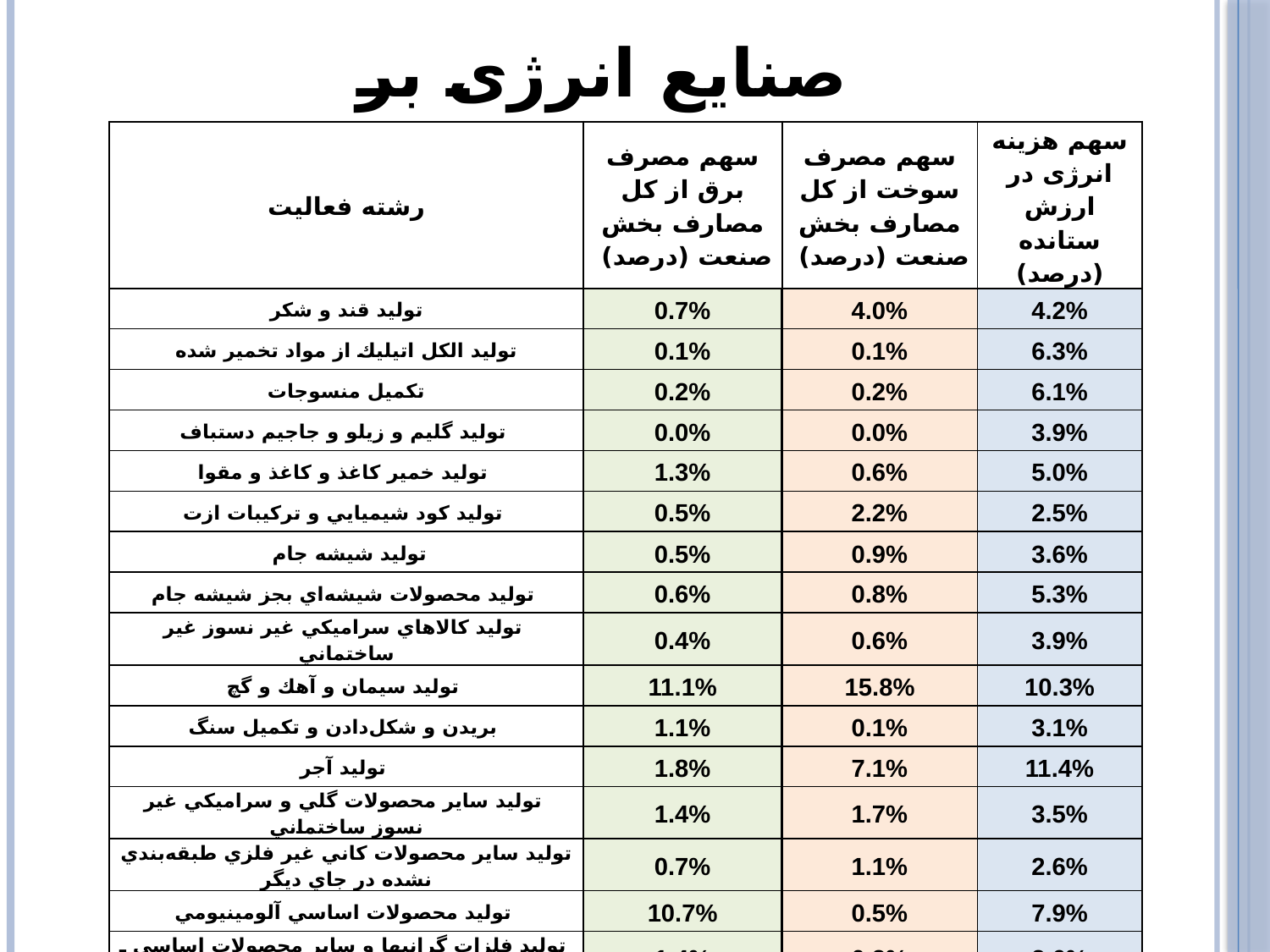

# صنایع انرژی بر
| رشته فعالیت | سهم مصرف برق از کل مصارف بخش صنعت (درصد) | سهم مصرف سوخت از کل مصارف بخش صنعت (درصد) | سهم هزینه انرژی در ارزش ستانده (درصد) |
| --- | --- | --- | --- |
| توليد قند و شكر | 0.7% | 4.0% | 4.2% |
| توليد الكل اتيليك از مواد تخمير شده | 0.1% | 0.1% | 6.3% |
| تكميل منسوجات | 0.2% | 0.2% | 6.1% |
| توليد گليم و زيلو و جاجيم دستباف | 0.0% | 0.0% | 3.9% |
| توليد خمير كاغذ و كاغذ و مقوا | 1.3% | 0.6% | 5.0% |
| توليد كود شيميايي و تركيبات ازت | 0.5% | 2.2% | 2.5% |
| توليد شيشه جام | 0.5% | 0.9% | 3.6% |
| توليد محصولات شيشه‌اي بجز شيشه جام | 0.6% | 0.8% | 5.3% |
| توليد كالاهاي سراميكي غير نسوز غير ساختماني | 0.4% | 0.6% | 3.9% |
| توليد سيمان و آهك و گچ | 11.1% | 15.8% | 10.3% |
| بريدن و شكل‌دادن و تكميل سنگ | 1.1% | 0.1% | 3.1% |
| توليد آجر | 1.8% | 7.1% | 11.4% |
| توليد ساير محصولات گلي و سراميكي غير نسوز ساختماني | 1.4% | 1.7% | 3.5% |
| توليد ساير محصولات كاني غير فلزي طبقه‌بندي نشده در جاي ديگر | 0.7% | 1.1% | 2.6% |
| توليد محصولات اساسي آلومينيومي | 10.7% | 0.5% | 7.9% |
| توليد فلزات گرانبها و ساير محصولات اساسي ـ بجز آهن و فولاد و مس و آلومينيوم | 1.4% | 0.2% | 2.6% |
| ريخته‌گري آهن و فولاد | 0.9% | 0.2% | 2.6% |